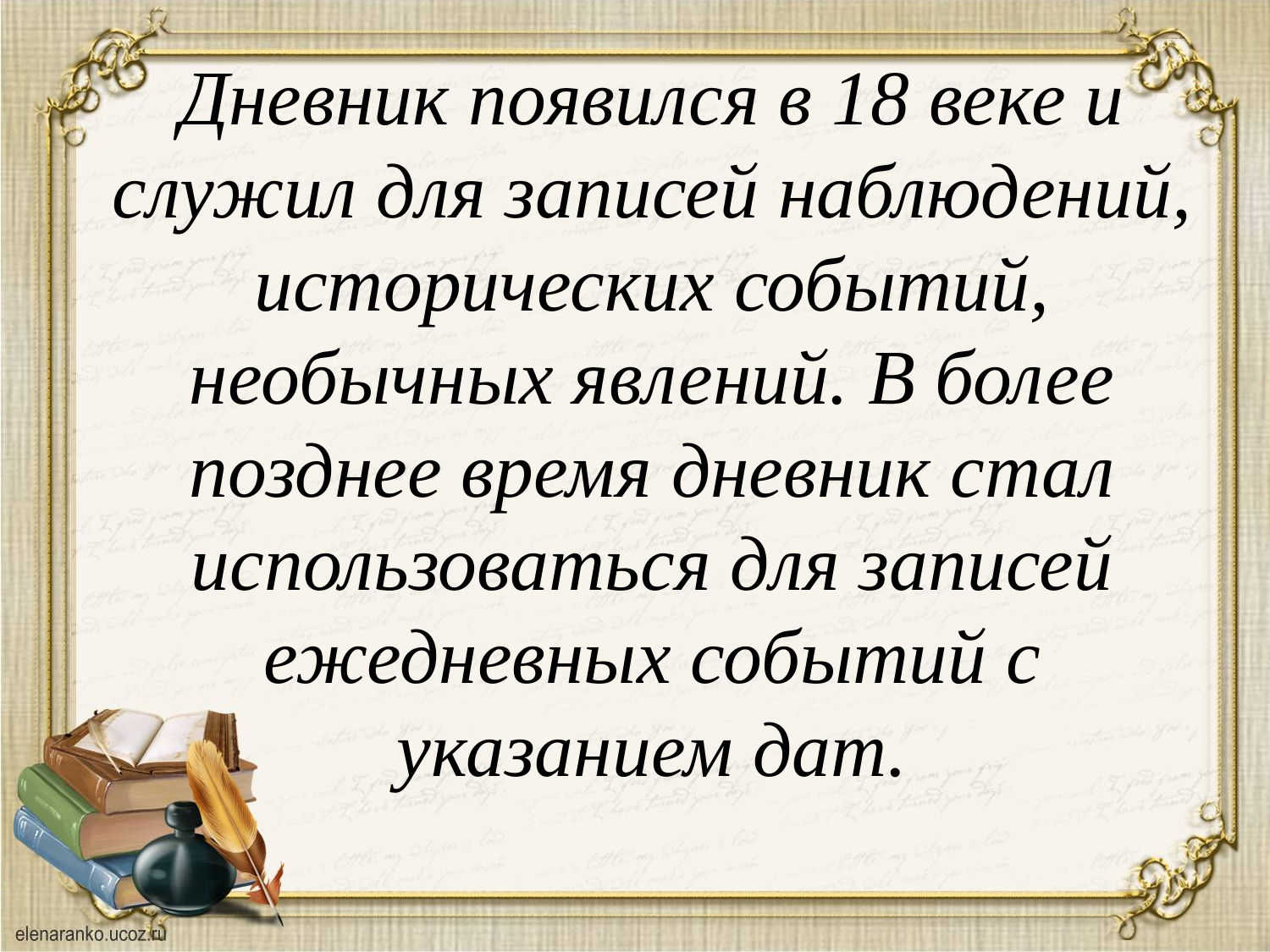

# Дневник появился в 18 веке и служил для записей наблюдений, исторических событий, необычных явлений. В более позднее время дневник стал использоваться для записей ежедневных событий с указанием дат.